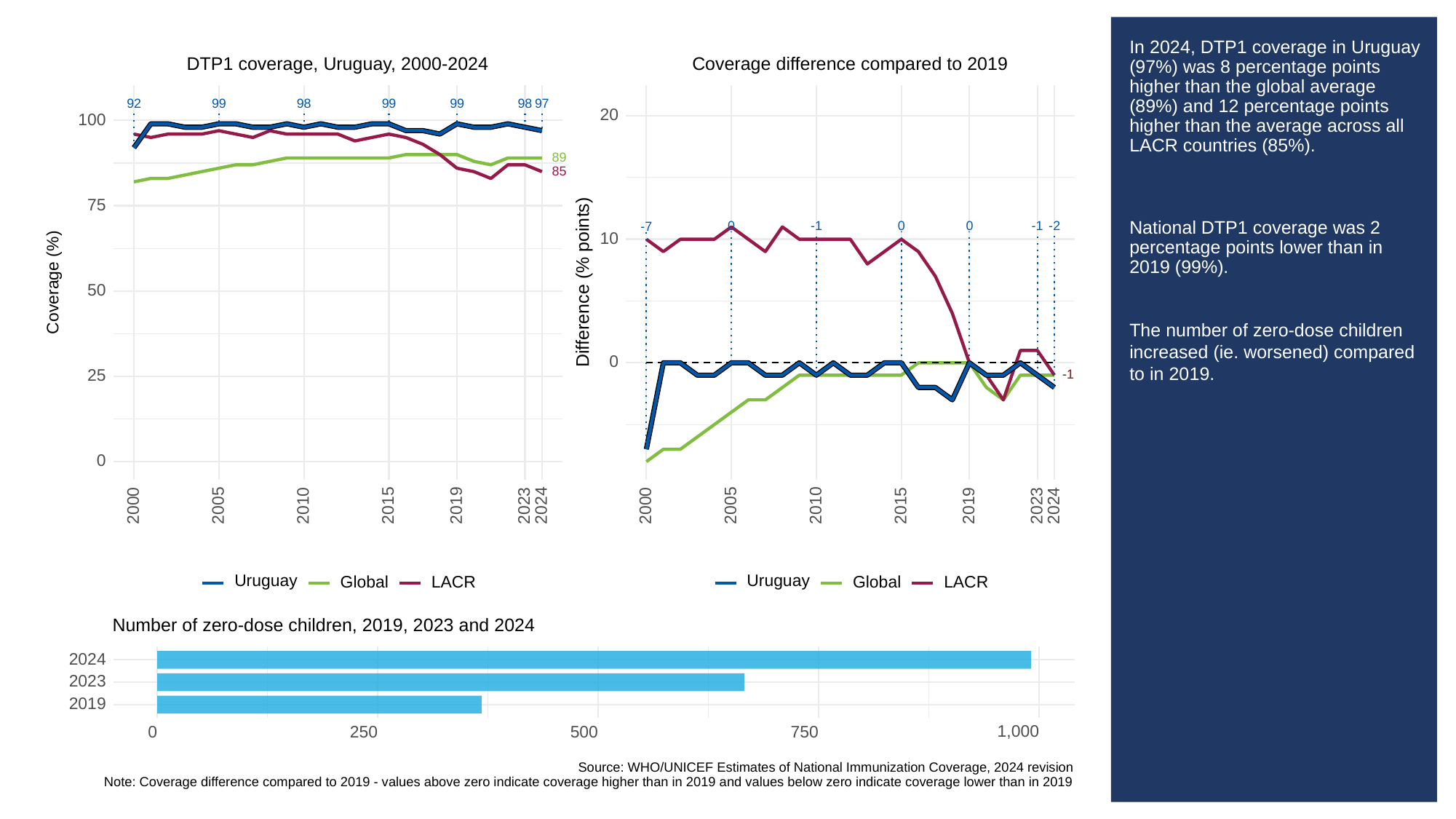

# In 2024, DTP1 coverage in Uruguay (97%) was 8 percentage points higher than the global average (89%) and 12 percentage points higher than the average across all LACR countries (85%).

National DTP1 coverage was 2 percentage points lower than in 2019 (99%).

The number of zero-dose children increased (ie. worsened) compared to in 2019.

Coverage difference compared to 2019
DTP1 coverage, Uruguay, 2000-2024

92
99
98
99
99
98
97
20

100

89

85

75

0
0
0
-1
-1
-2
-7

10

Difference (% points)
Coverage (%)
50

0

25
-1
-1

0

2023
2023
2000
2005
2010
2015
2019
2024
2000
2005
2010
2015
2019
2024
Uruguay
Uruguay
Global
LACR
Global
LACR

Number of zero-dose children, 2019, 2023 and 2024

2024

2023

2019

1,000
0
250
500
750
Source: WHO/UNICEF Estimates of National Immunization Coverage, 2024 revision
Note: Coverage difference compared to 2019 - values above zero indicate coverage higher than in 2019 and values below zero indicate coverage lower than in 2019